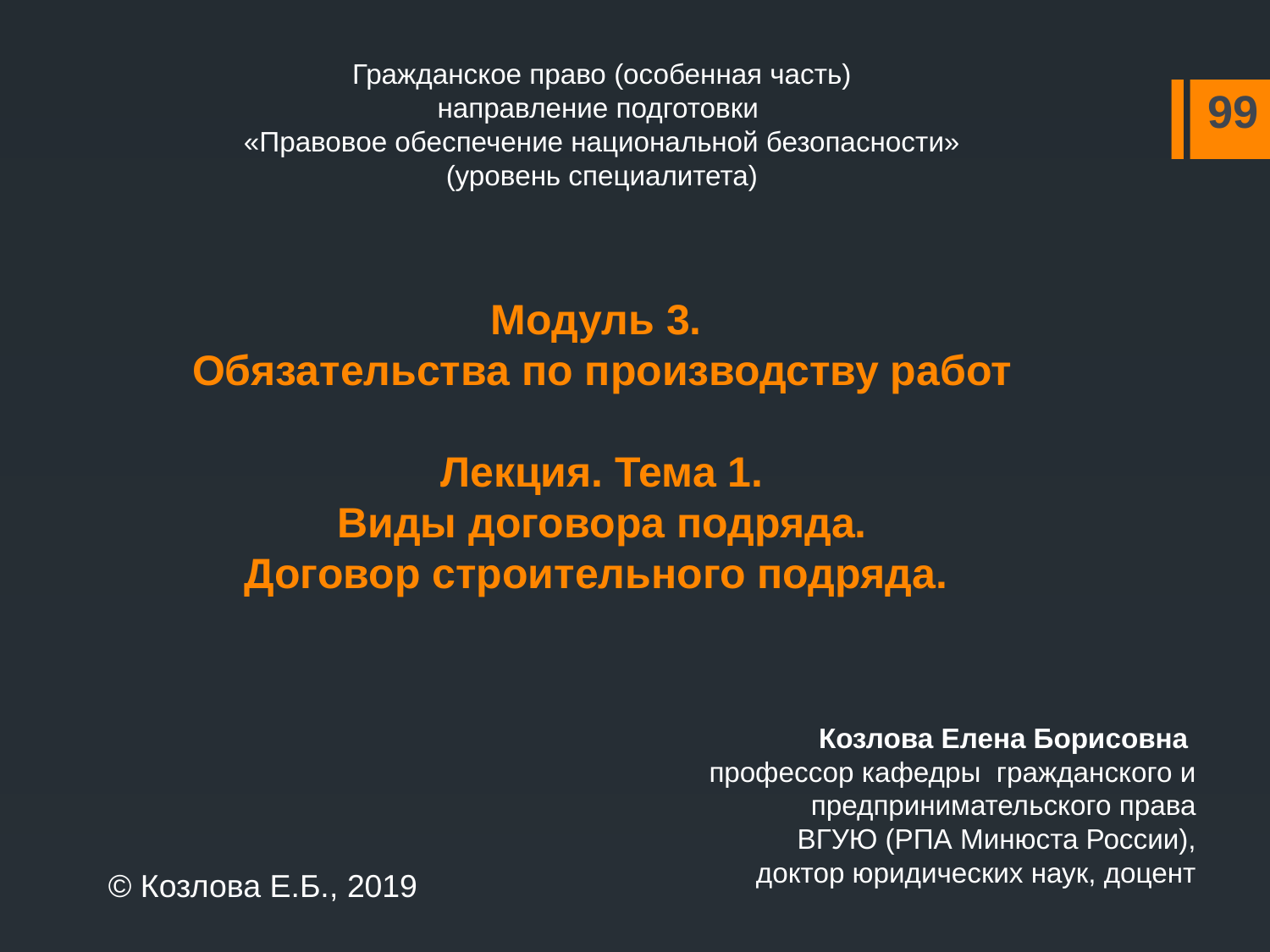

Гражданское право (особенная часть)
направление подготовки
«Правовое обеспечение национальной безопасности»
(уровень специалитета)

Модуль 3.
Обязательства по производству работ

Лекция. Тема 1.
Виды договора подряда.
Договор строительного подряда.
99
Козлова Елена Борисовна
профессор кафедры  гражданского и предпринимательского права
ВГУЮ (РПА Минюста России),
доктор юридических наук, доцент
© Козлова Е.Б., 2019